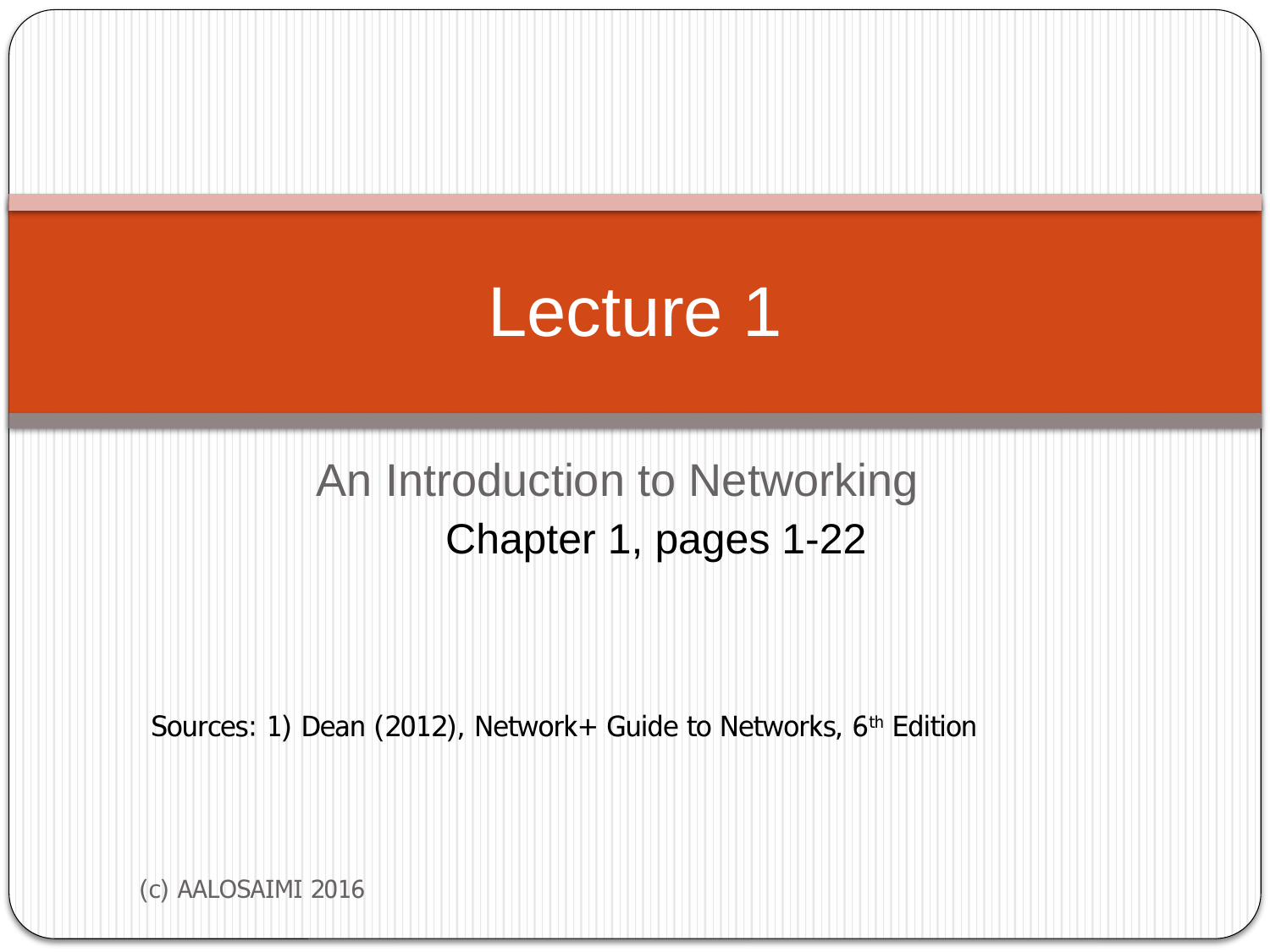

# Lecture 1
An Introduction to Networking
Chapter 1, pages 1-22

Sources: 1) Dean (2012), Network+ Guide to Networks, 6th Edition
(c) AALOSAIMI 2016